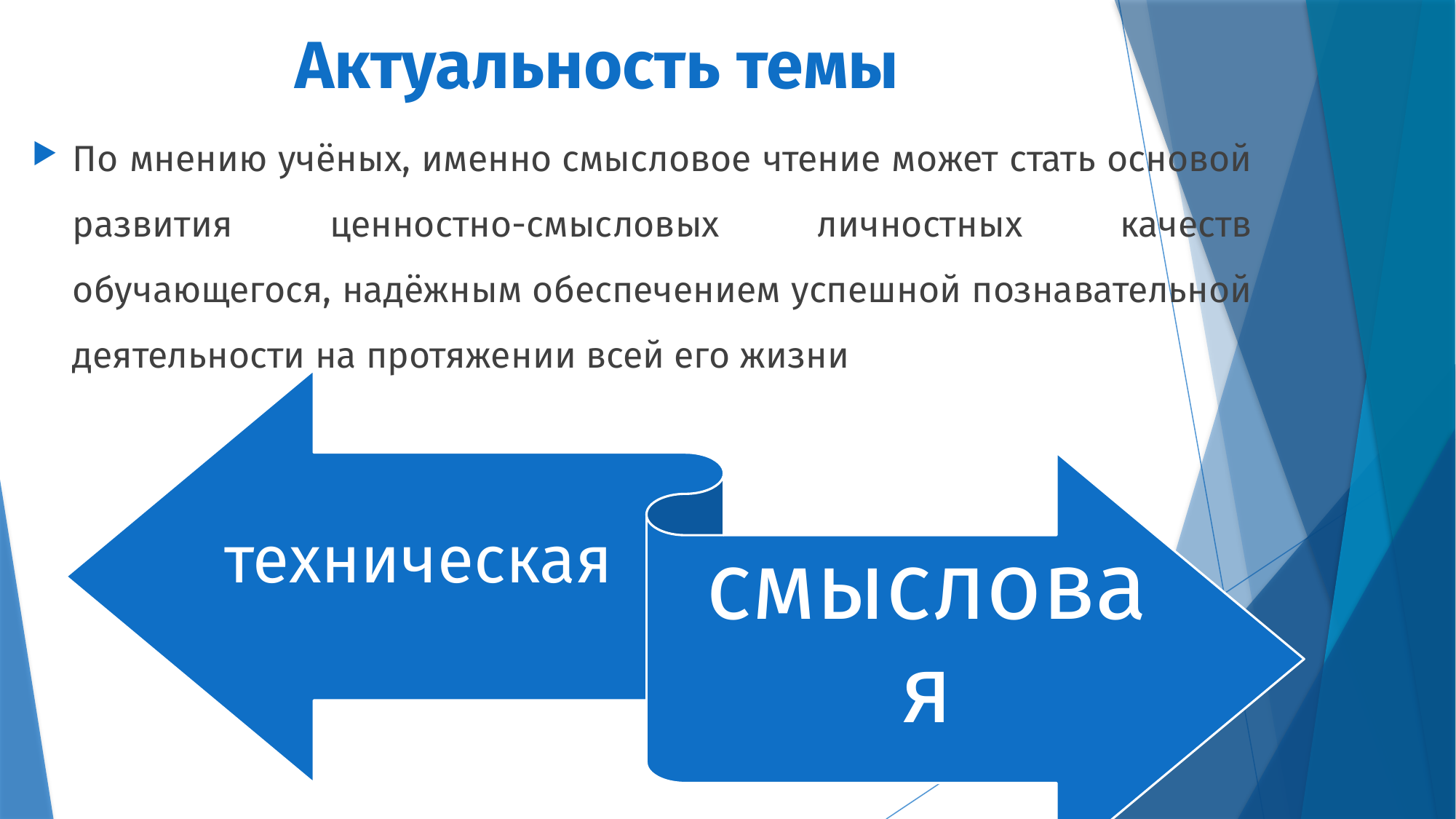

# Актуальность темы
По мнению учёных, именно смысловое чтение может стать основой развития ценностно-смысловых личностных качеств обучающегося, надёжным обеспечением успешной познавательной деятельности на протяжении всей его жизни
техническая
смысловая